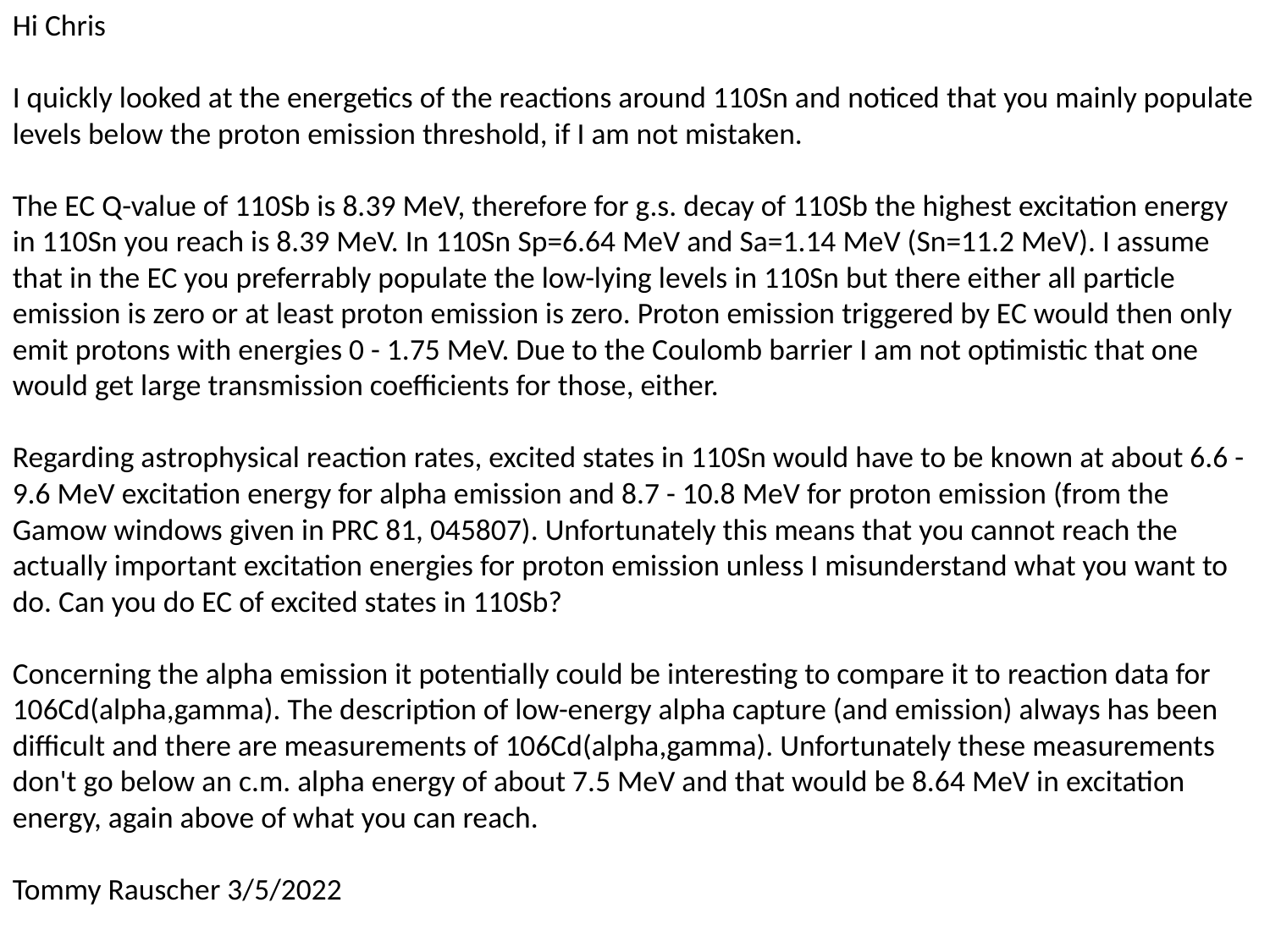

Hi Chris

I quickly looked at the energetics of the reactions around 110Sn and noticed that you mainly populate levels below the proton emission threshold, if I am not mistaken.

The EC Q-value of 110Sb is 8.39 MeV, therefore for g.s. decay of 110Sb the highest excitation energy in 110Sn you reach is 8.39 MeV. In 110Sn Sp=6.64 MeV and Sa=1.14 MeV (Sn=11.2 MeV). I assume that in the EC you preferrably populate the low-lying levels in 110Sn but there either all particle emission is zero or at least proton emission is zero. Proton emission triggered by EC would then only emit protons with energies 0 - 1.75 MeV. Due to the Coulomb barrier I am not optimistic that one would get large transmission coefficients for those, either.

Regarding astrophysical reaction rates, excited states in 110Sn would have to be known at about 6.6 - 9.6 MeV excitation energy for alpha emission and 8.7 - 10.8 MeV for proton emission (from the Gamow windows given in PRC 81, 045807). Unfortunately this means that you cannot reach the actually important excitation energies for proton emission unless I misunderstand what you want to do. Can you do EC of excited states in 110Sb?

Concerning the alpha emission it potentially could be interesting to compare it to reaction data for 106Cd(alpha,gamma). The description of low-energy alpha capture (and emission) always has been difficult and there are measurements of 106Cd(alpha,gamma). Unfortunately these measurements don't go below an c.m. alpha energy of about 7.5 MeV and that would be 8.64 MeV in excitation energy, again above of what you can reach.

Tommy Rauscher 3/5/2022